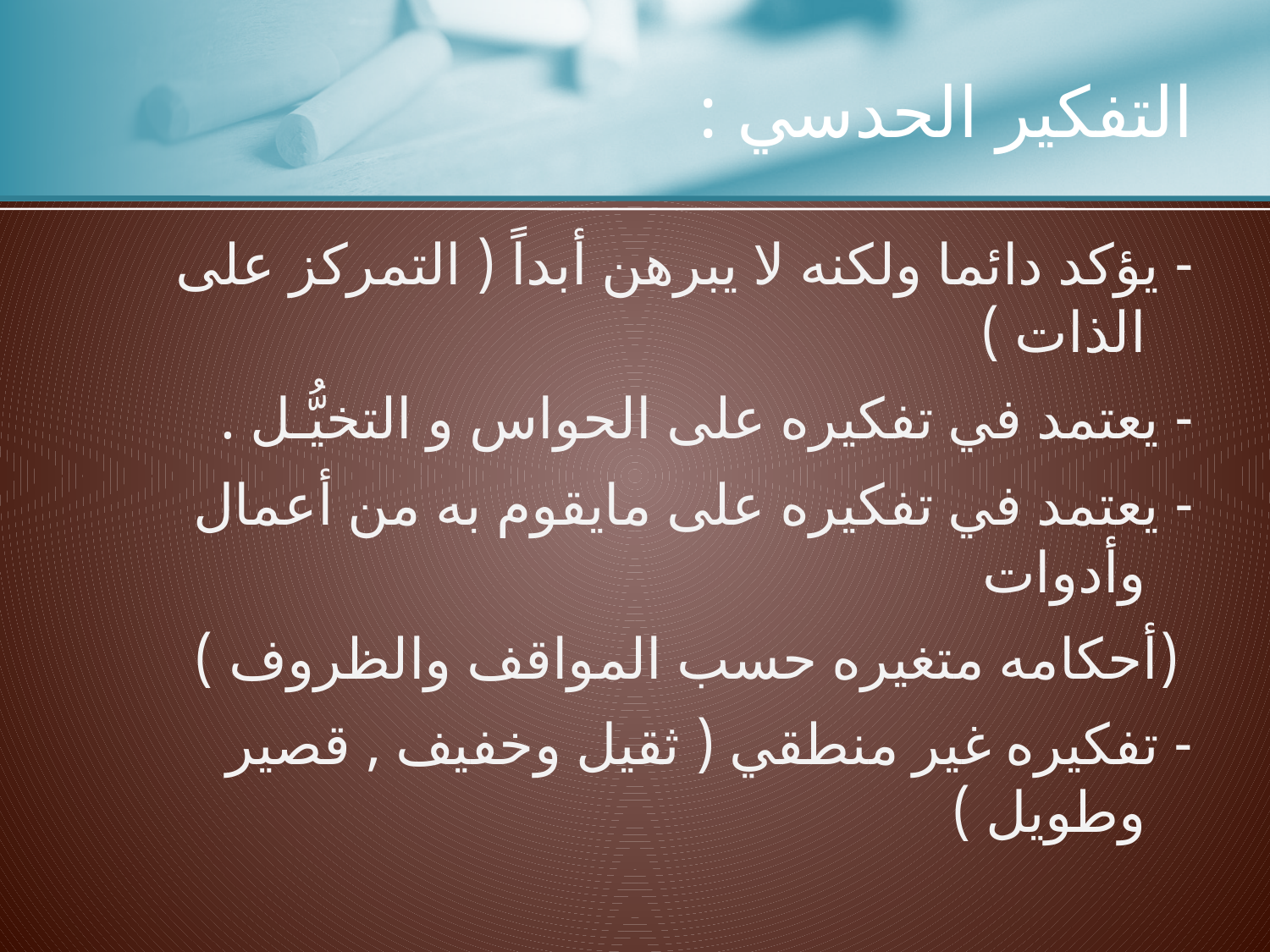

# التفكير الحدسي :
- يؤكد دائما ولكنه لا يبرهن أبداً ( التمركز على الذات )
- يعتمد في تفكيره على الحواس و التخيُّـل .
- يعتمد في تفكيره على مايقوم به من أعمال وأدوات
 (أحكامه متغيره حسب المواقف والظروف )
- تفكيره غير منطقي ( ثقيل وخفيف , قصير وطويل )